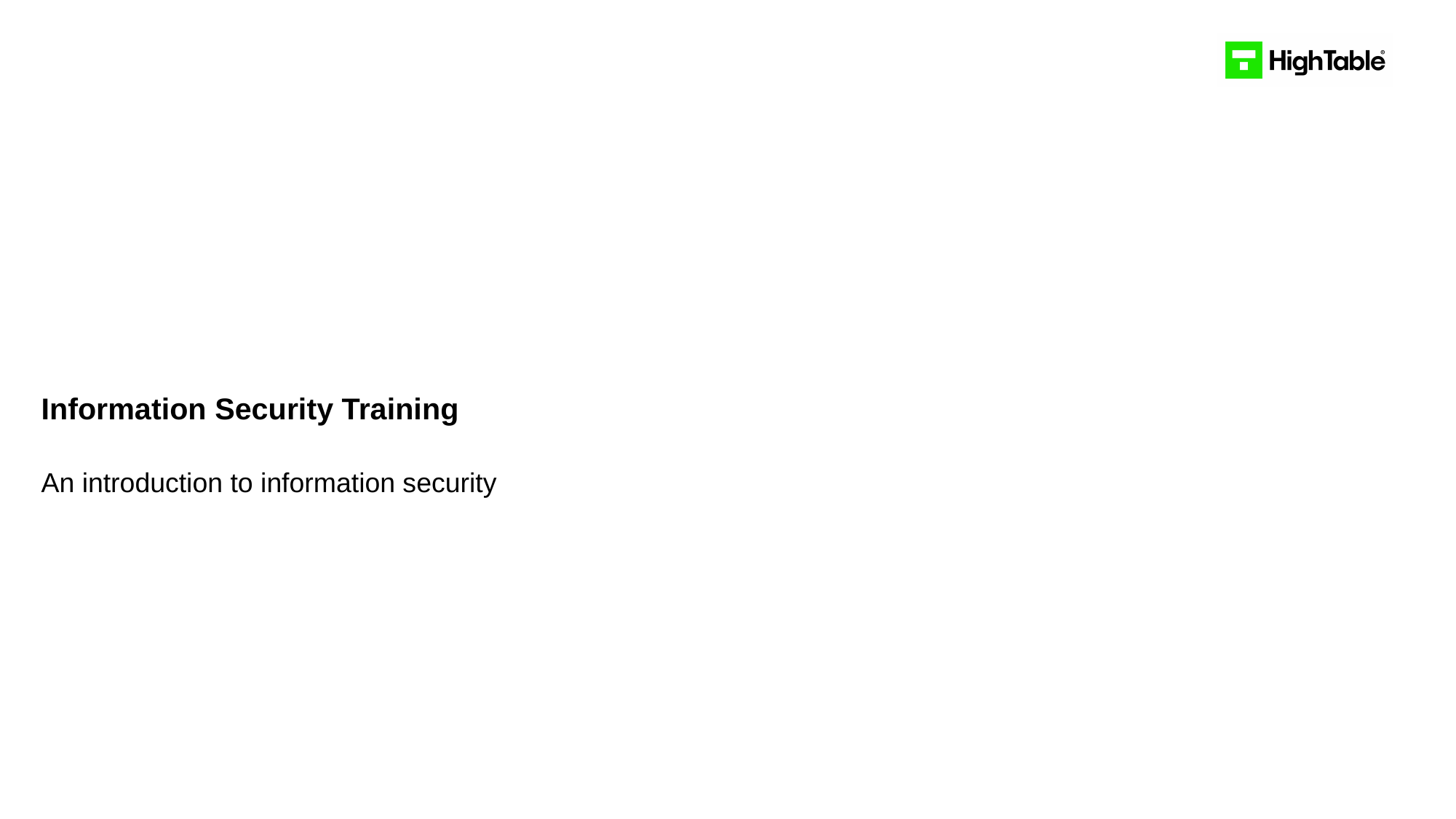

# Information Security Training
An introduction to information security